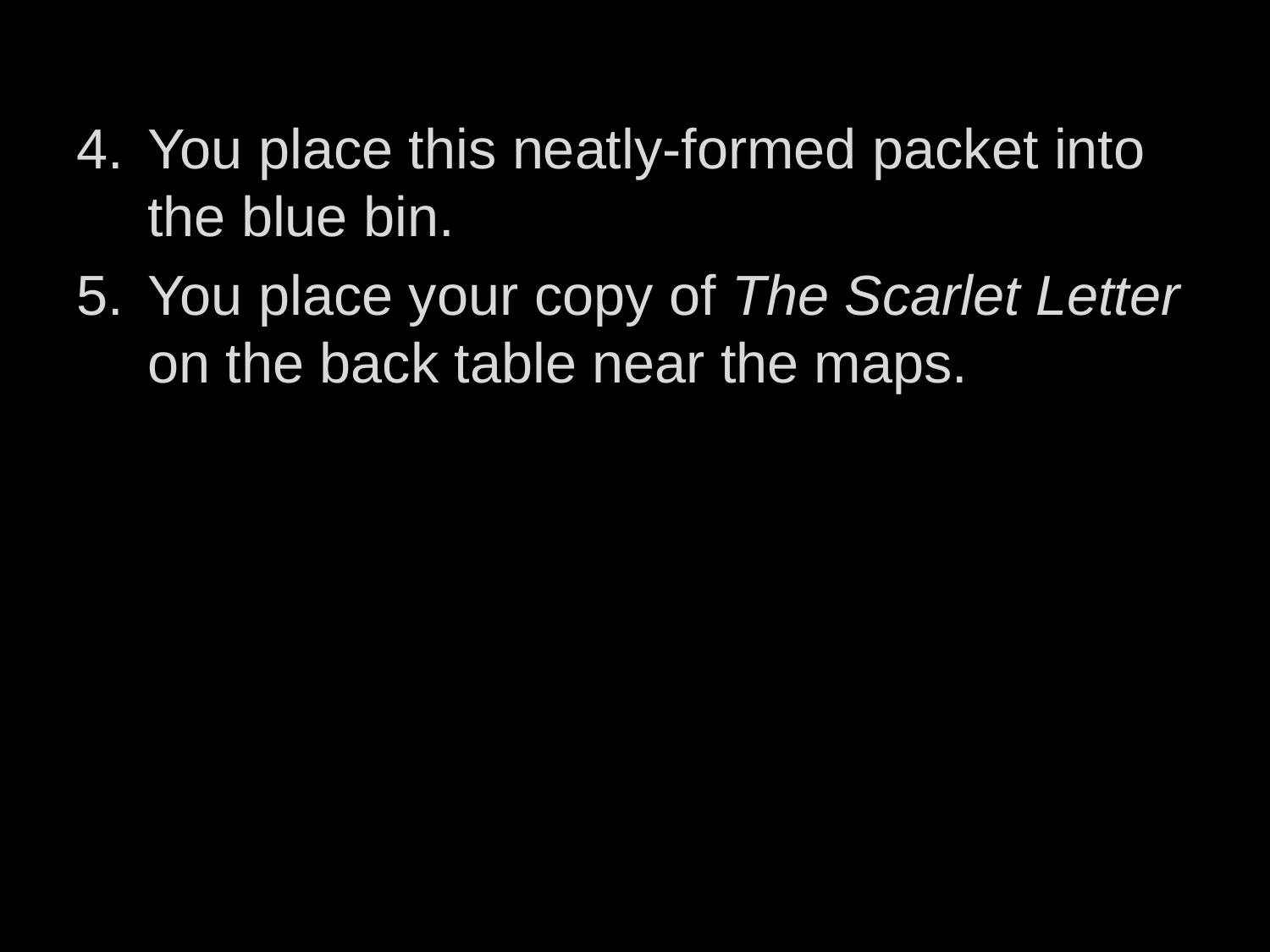

You place this neatly-formed packet into the blue bin.
You place your copy of The Scarlet Letter on the back table near the maps.